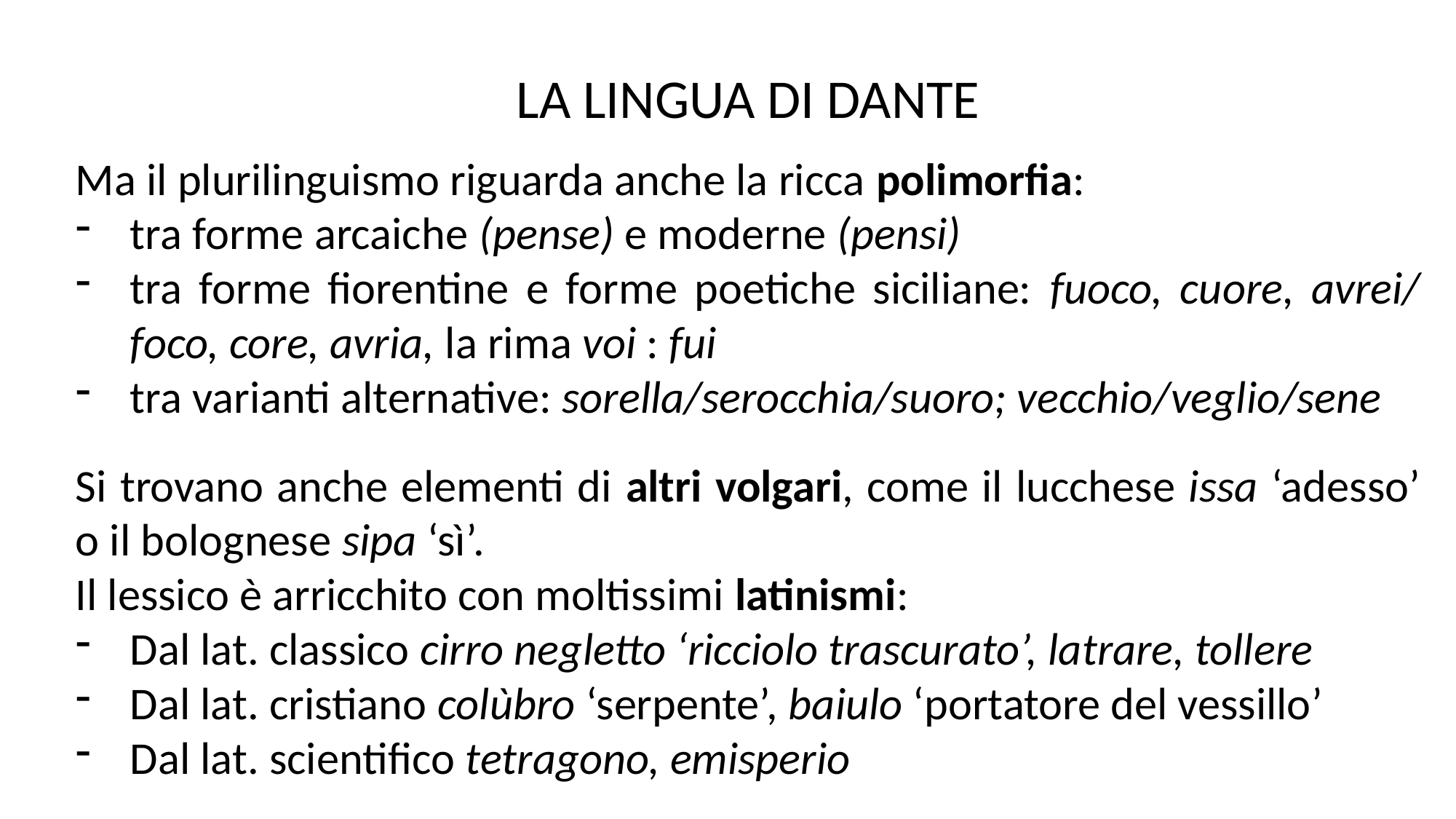

LA LINGUA DI DANTE
Ma il plurilinguismo riguarda anche la ricca polimorfia:
tra forme arcaiche (pense) e moderne (pensi)
tra forme fiorentine e forme poetiche siciliane: fuoco, cuore, avrei/ foco, core, avria, la rima voi : fui
tra varianti alternative: sorella/serocchia/suoro; vecchio/veglio/sene

Si trovano anche elementi di altri volgari, come il lucchese issa ‘adesso’ o il bolognese sipa ‘sì’.
Il lessico è arricchito con moltissimi latinismi:
Dal lat. classico cirro negletto ‘ricciolo trascurato’, latrare, tollere
Dal lat. cristiano colùbro ‘serpente’, baiulo ‘portatore del vessillo’
Dal lat. scientifico tetragono, emisperio